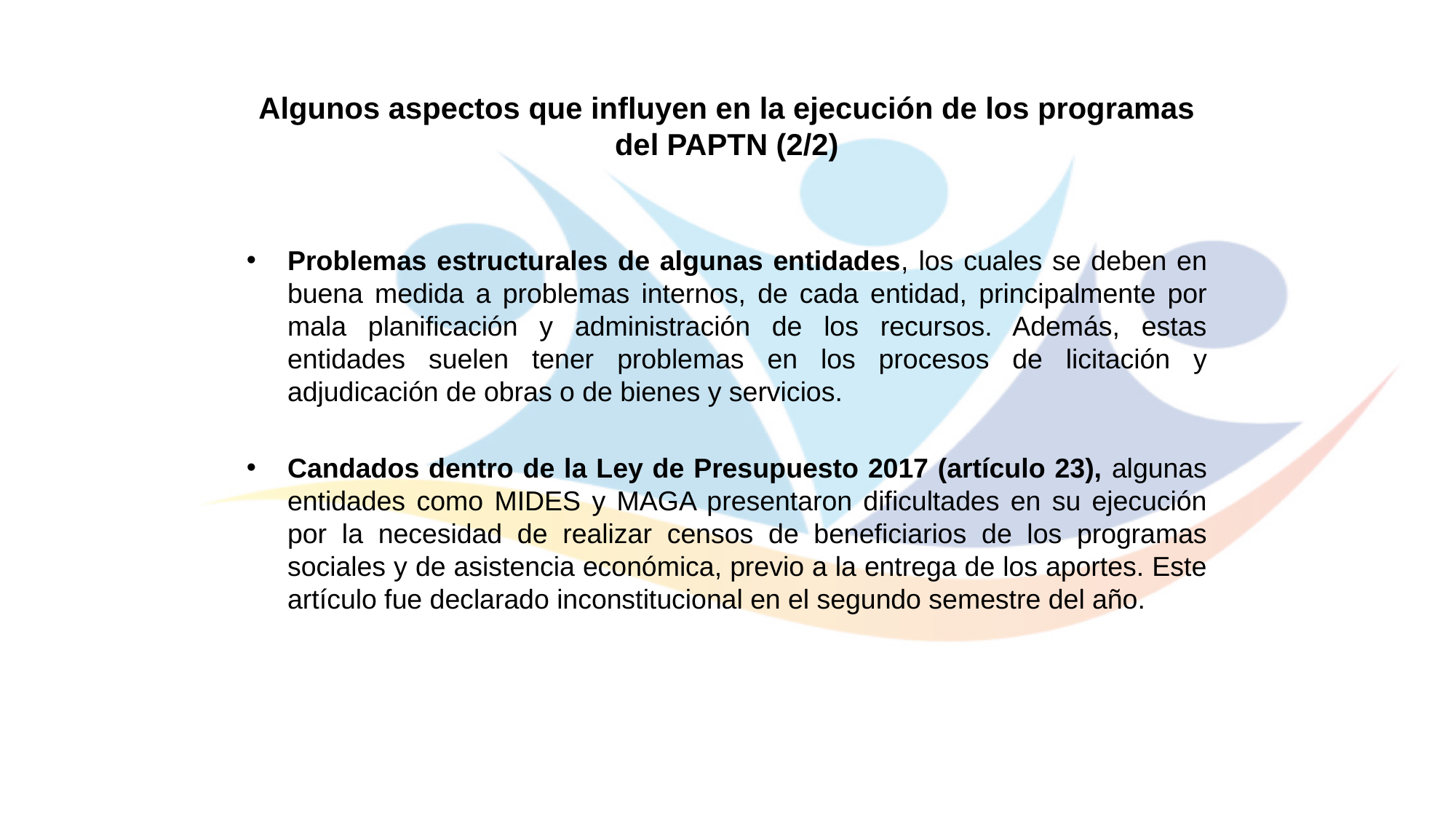

# Algunos aspectos que influyen en la ejecución de los programas del PAPTN (2/2)
Problemas estructurales de algunas entidades, los cuales se deben en buena medida a problemas internos, de cada entidad, principalmente por mala planificación y administración de los recursos. Además, estas entidades suelen tener problemas en los procesos de licitación y adjudicación de obras o de bienes y servicios.

Candados dentro de la Ley de Presupuesto 2017 (artículo 23), algunas entidades como MIDES y MAGA presentaron dificultades en su ejecución por la necesidad de realizar censos de beneficiarios de los programas sociales y de asistencia económica, previo a la entrega de los aportes. Este artículo fue declarado inconstitucional en el segundo semestre del año.